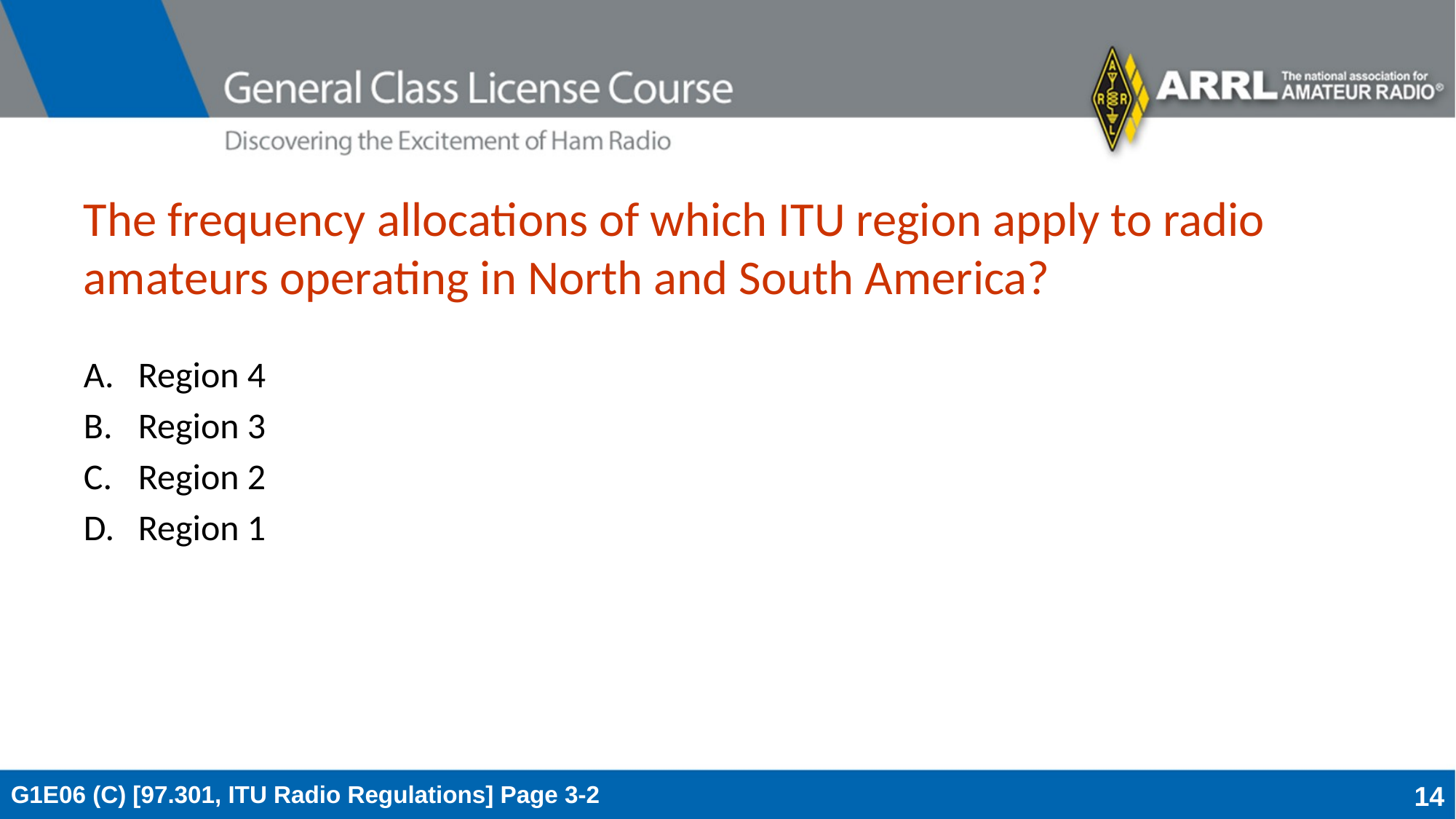

# The frequency allocations of which ITU region apply to radio amateurs operating in North and South America?
Region 4
Region 3
Region 2
Region 1
G1E06 (C) [97.301, ITU Radio Regulations] Page 3-2
14